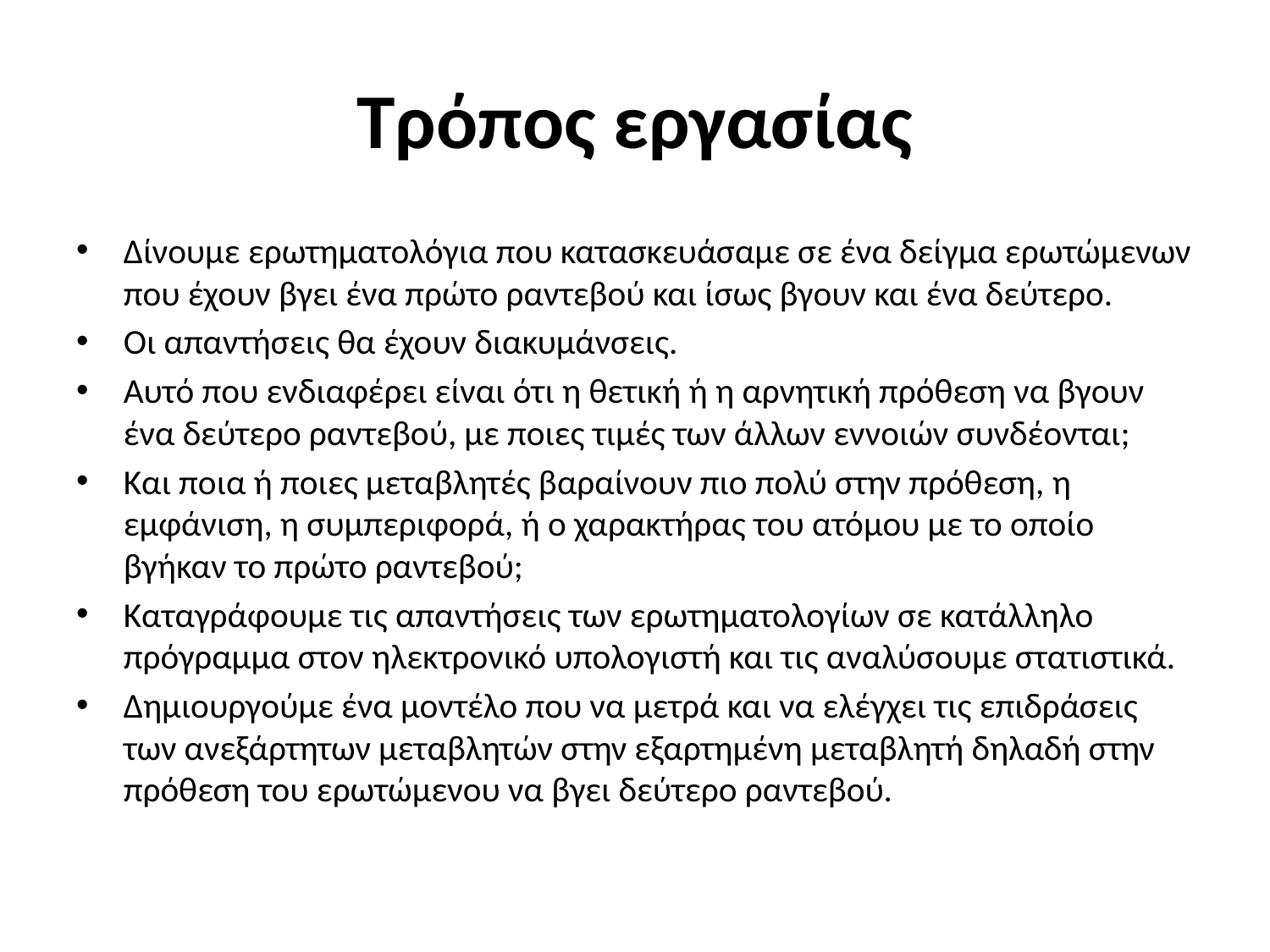

# Τρόπος εργασίας
Δίνουμε ερωτηματολόγια που κατασκευάσαμε σε ένα δείγμα ερωτώμενων που έχουν βγει ένα πρώτο ραντεβού και ίσως βγουν και ένα δεύτερο.
Οι απαντήσεις θα έχουν διακυμάνσεις.
Αυτό που ενδιαφέρει είναι ότι η θετική ή η αρνητική πρόθεση να βγουν ένα δεύτερο ραντεβού, με ποιες τιμές των άλλων εννοιών συνδέονται;
Και ποια ή ποιες μεταβλητές βαραίνουν πιο πολύ στην πρόθεση, η εμφάνιση, η συμπεριφορά, ή ο χαρακτήρας του ατόμου με το οποίο βγήκαν το πρώτο ραντεβού;
Καταγράφουμε τις απαντήσεις των ερωτηματολογίων σε κατάλληλο πρόγραμμα στον ηλεκτρονικό υπολογιστή και τις αναλύσουμε στατιστικά.
Δημιουργούμε ένα μοντέλο που να μετρά και να ελέγχει τις επιδράσεις των ανεξάρτητων μεταβλητών στην εξαρτημένη μεταβλητή δηλαδή στην πρόθεση του ερωτώμενου να βγει δεύτερο ραντεβού.